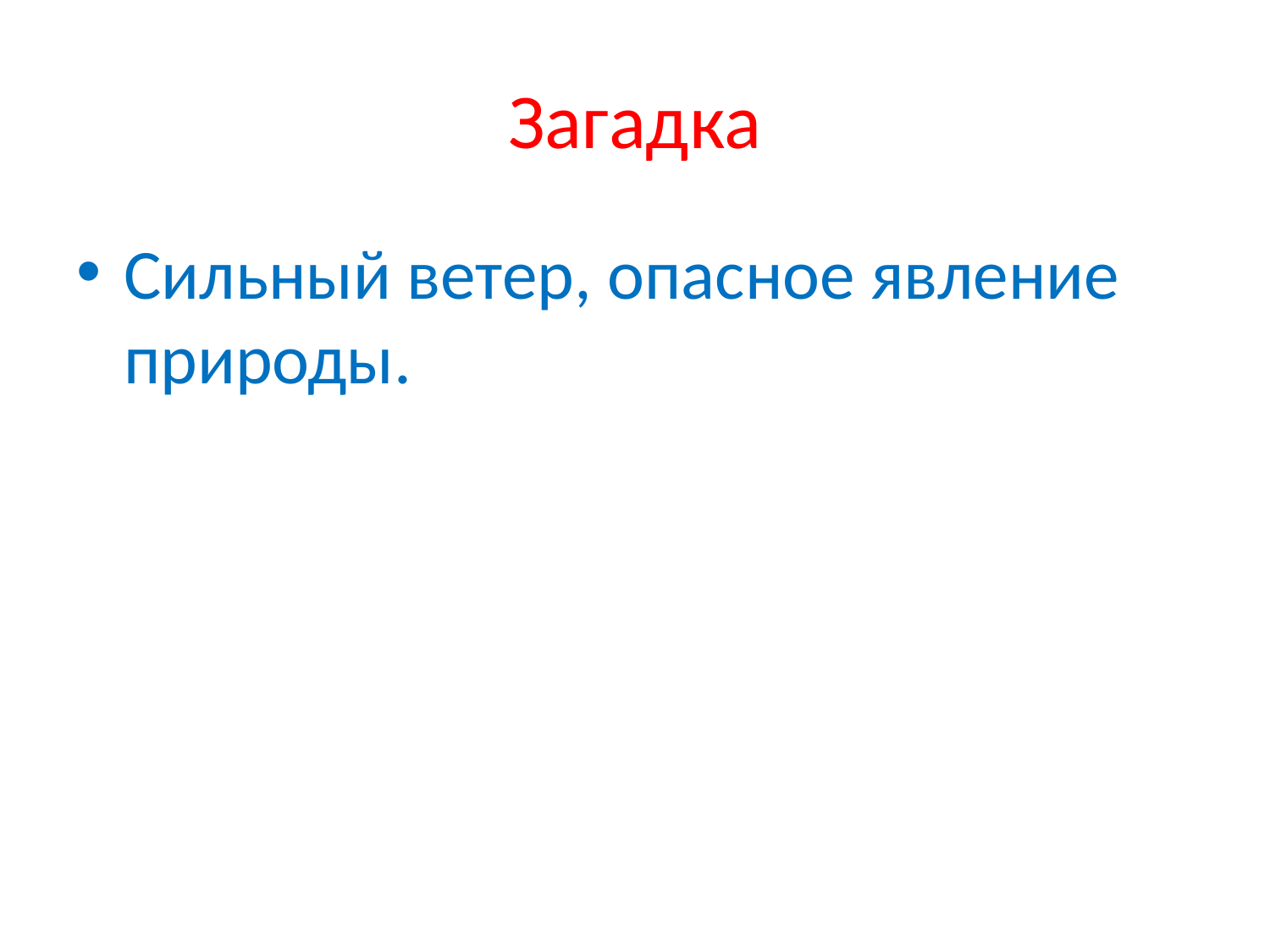

# Загадка
Сильный ветер, опасное явление природы.